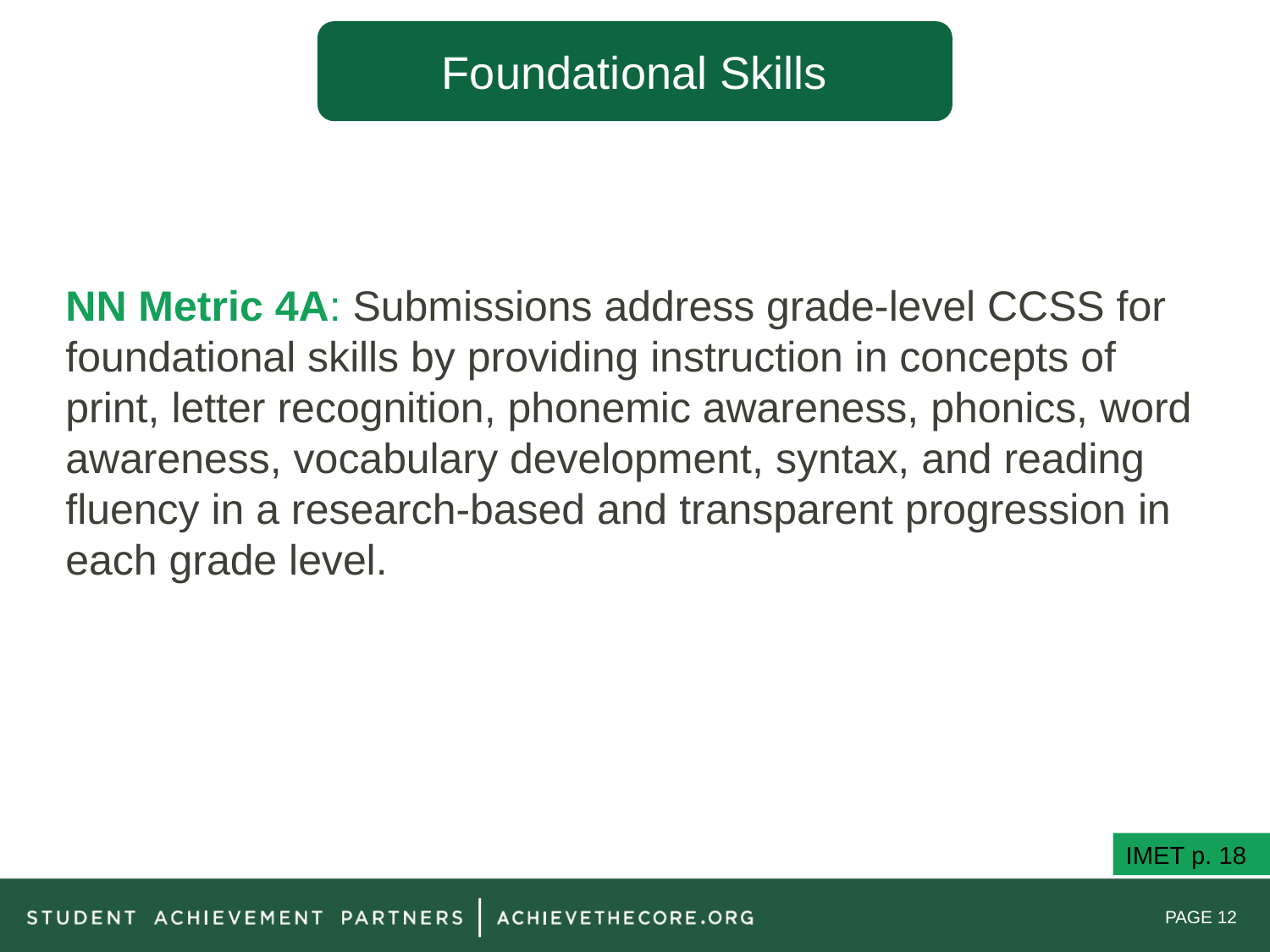

Foundational Skills
# NN Metric 4A: Submissions address grade-level CCSS for foundational skills by providing instruction in concepts of print, letter recognition, phonemic awareness, phonics, word awareness, vocabulary development, syntax, and reading fluency in a research-based and transparent progression in each grade level.
IMET p. 18